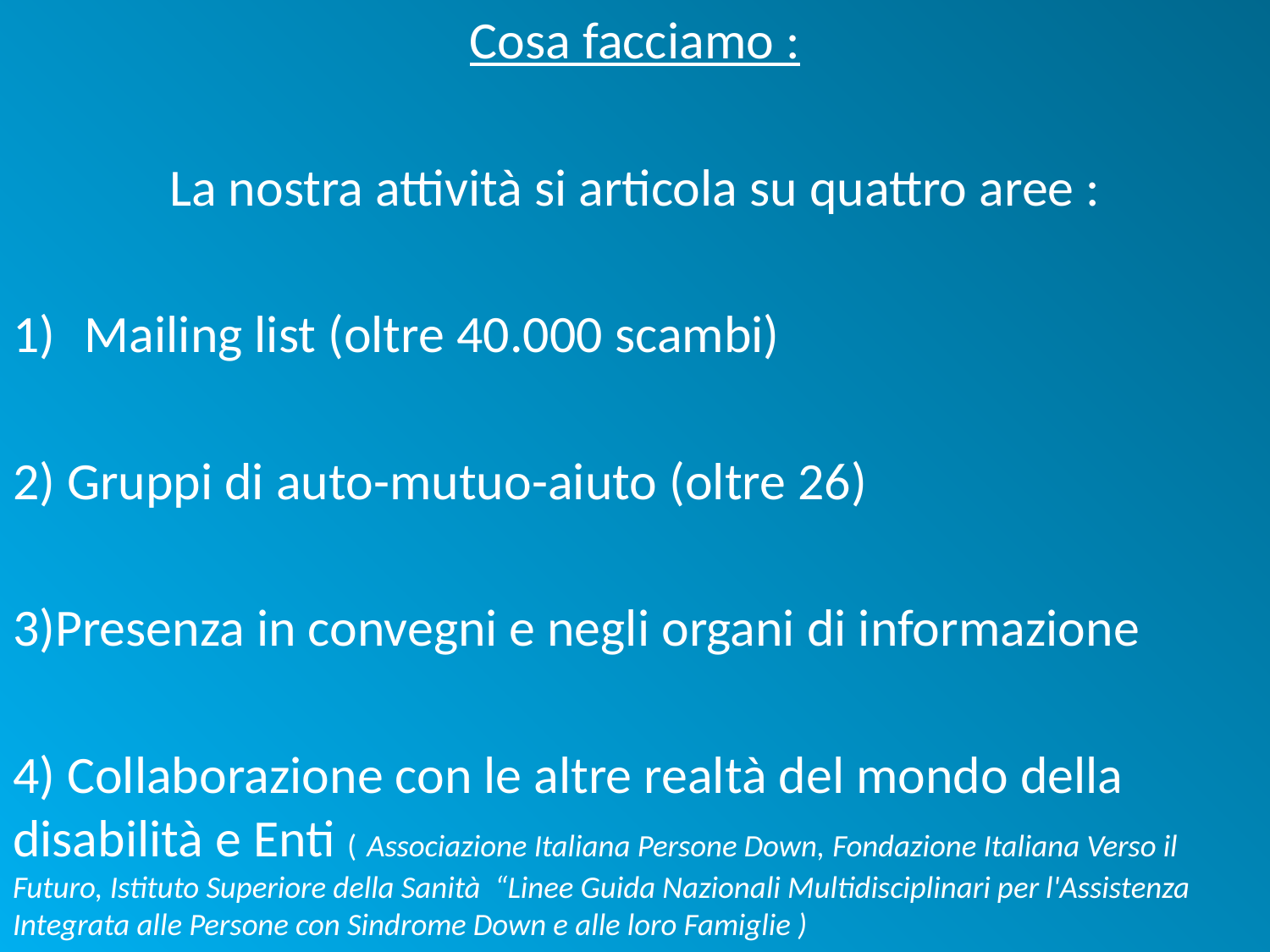

Cosa facciamo :

La nostra attività si articola su quattro aree :

Mailing list (oltre 40.000 scambi)

2) Gruppi di auto-mutuo-aiuto (oltre 26)

3)Presenza in convegni e negli organi di informazione

4) Collaborazione con le altre realtà del mondo della disabilità e Enti ( Associazione Italiana Persone Down, Fondazione Italiana Verso il Futuro, Istituto Superiore della Sanità  “Linee Guida Nazionali Multidisciplinari per l'Assistenza Integrata alle Persone con Sindrome Down e alle loro Famiglie )